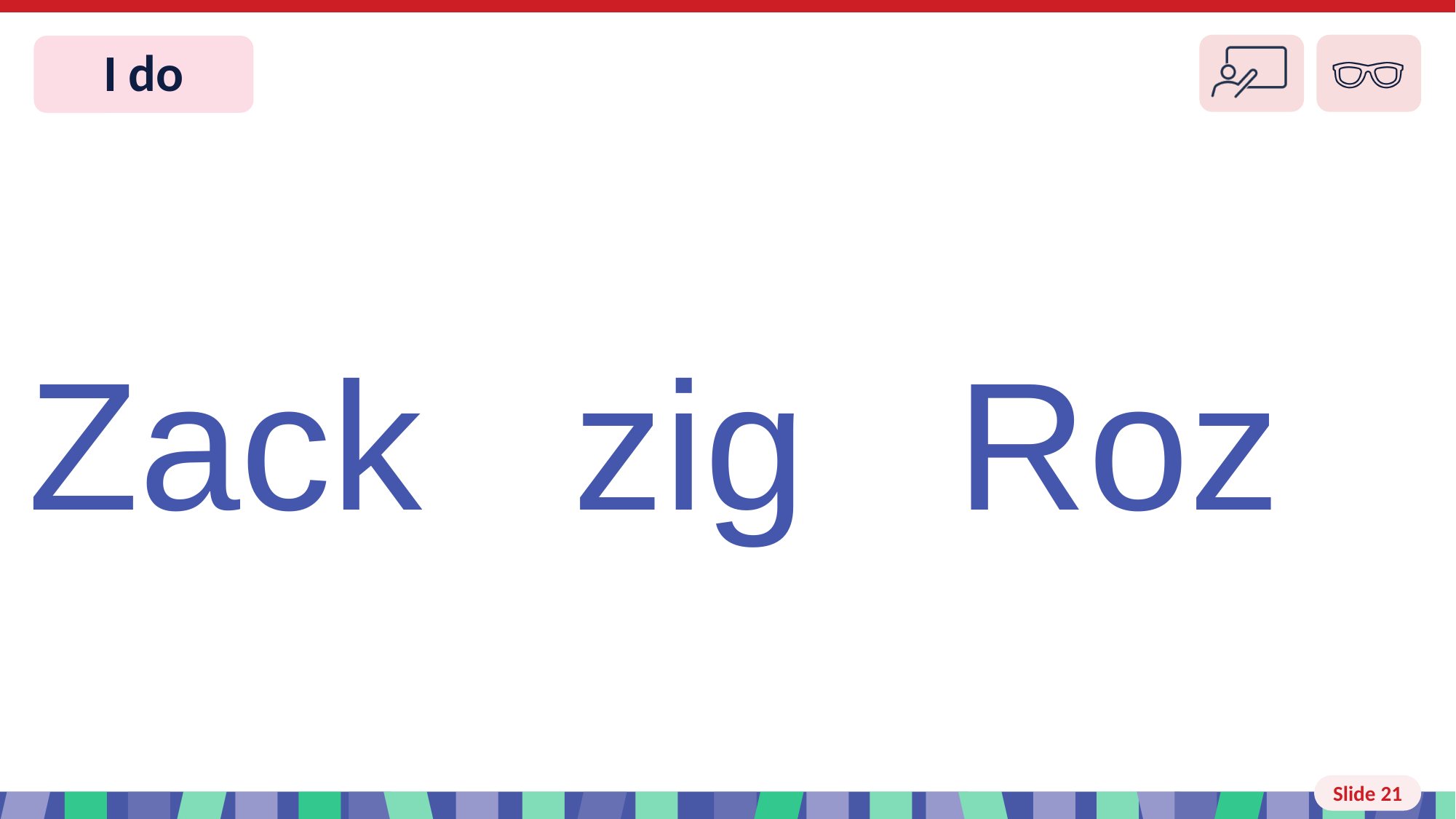

# Slide 21 I do
Zack   zig   Roz